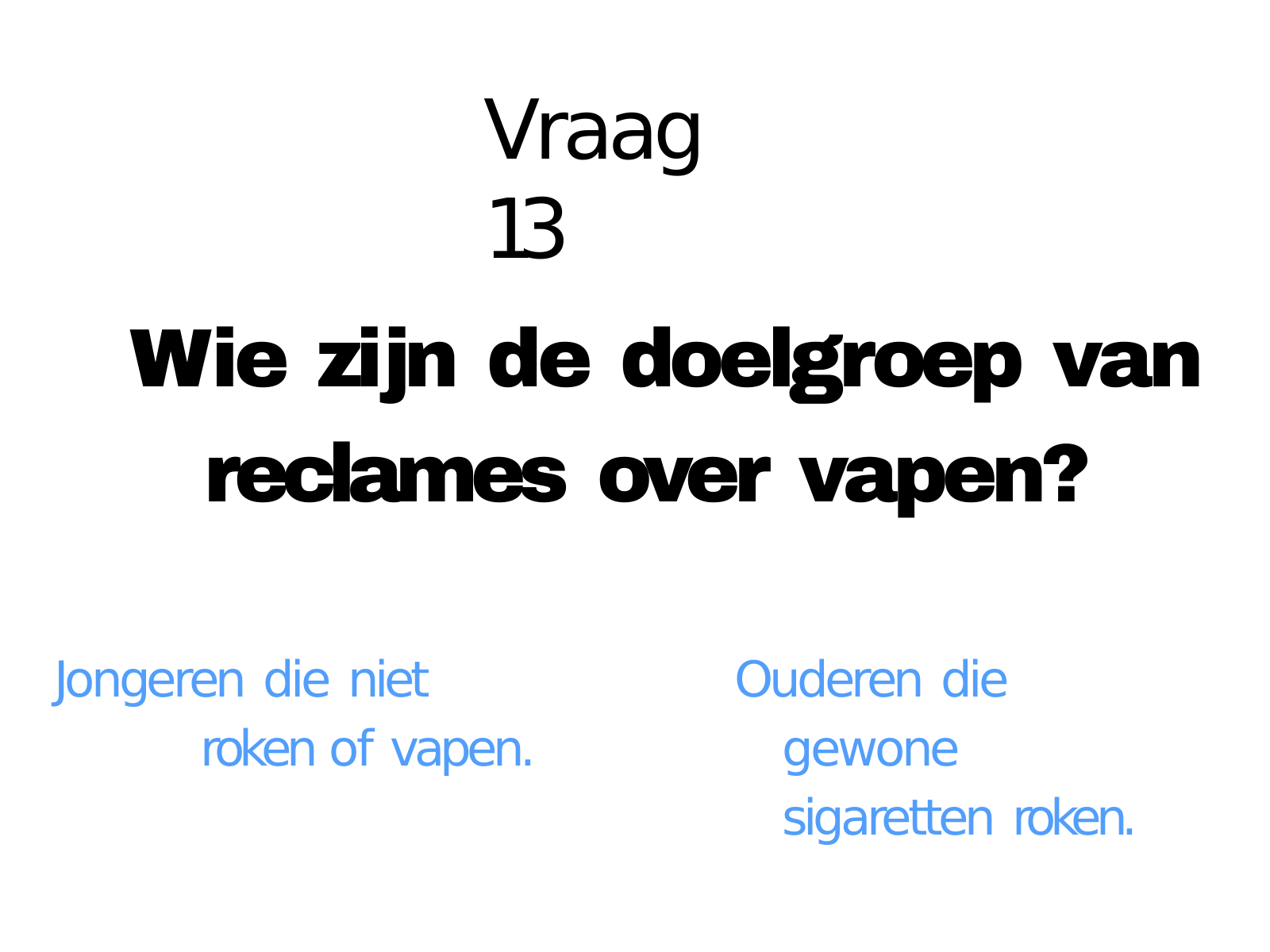

# Vraag 13
Wie zĳn de doelgroep van reclames over vapen?
Jongeren die niet roken of vapen.
Ouderen die gewone sigaretten roken.